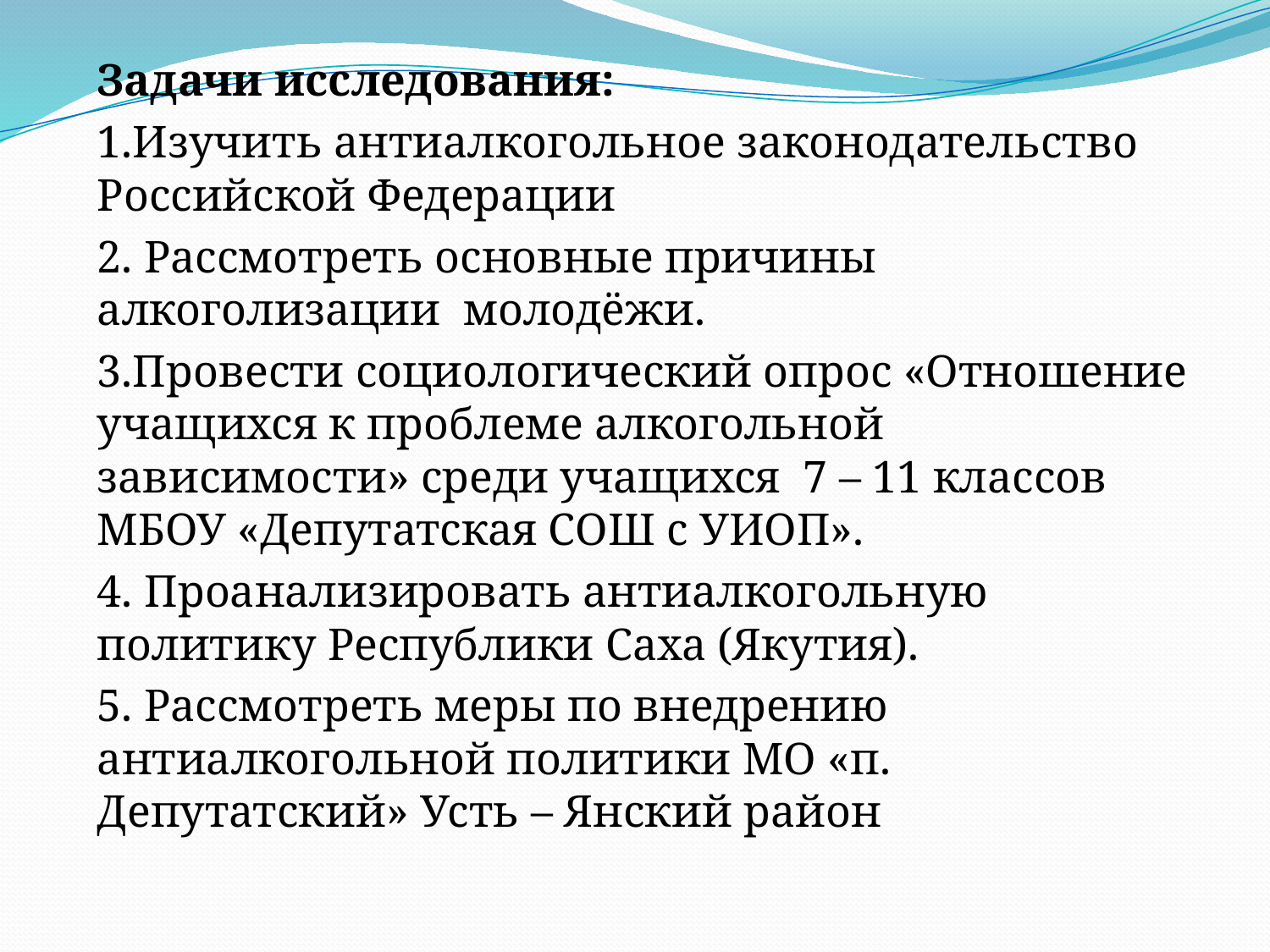

Задачи исследования:
1.Изучить антиалкогольное законодательство Российской Федерации
2. Рассмотреть основные причины алкоголизации  молодёжи.
3.Провести социологический опрос «Отношение учащихся к проблеме алкогольной зависимости» среди учащихся  7 – 11 классов МБОУ «Депутатская СОШ с УИОП».
4. Проанализировать антиалкогольную политику Республики Саха (Якутия).
5. Рассмотреть меры по внедрению антиалкогольной политики МО «п. Депутатский» Усть – Янский район